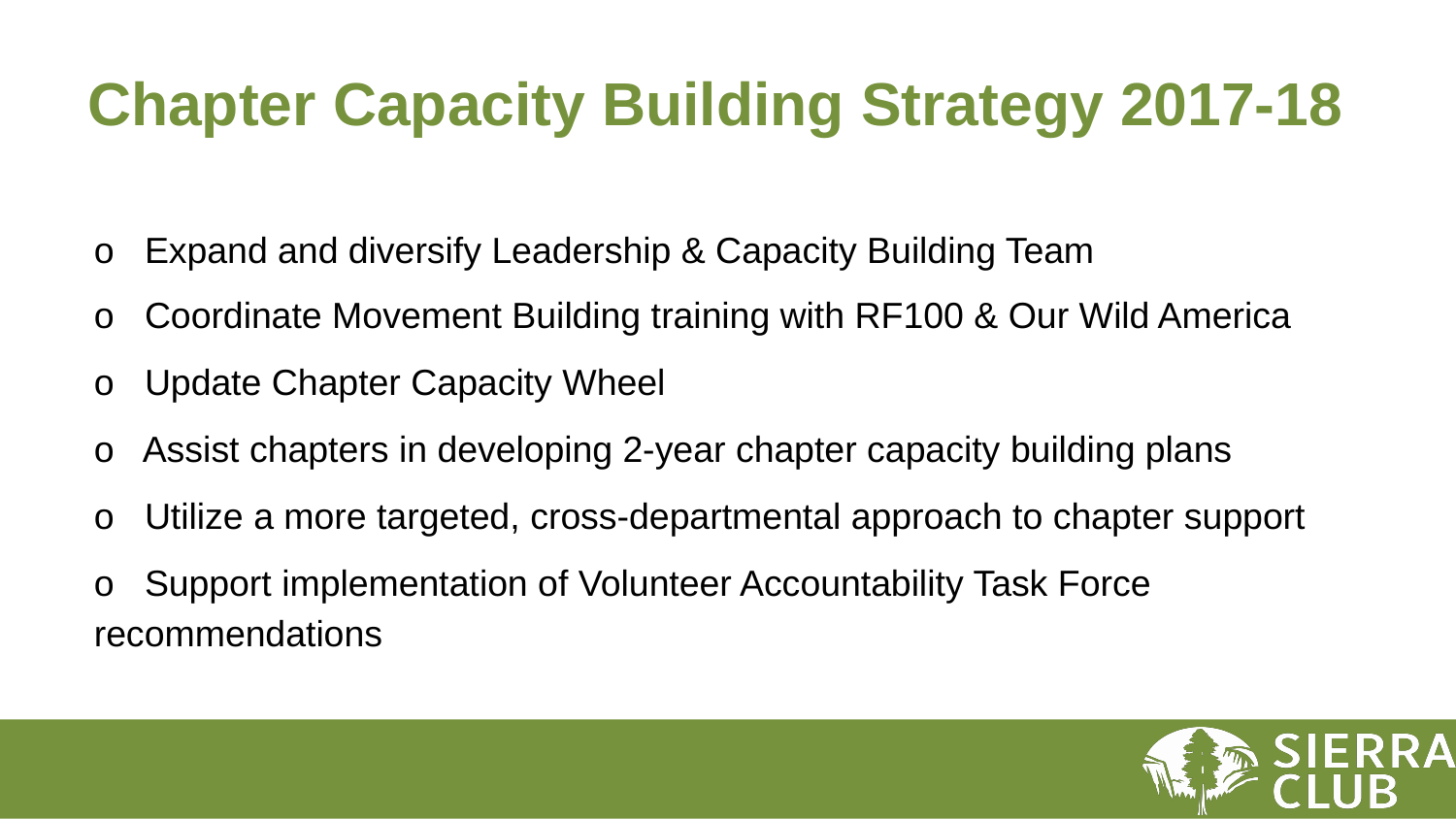

# Chapter Capacity Building Strategy 2017-18
o   Expand and diversify Leadership & Capacity Building Team

o   Coordinate Movement Building training with RF100 & Our Wild America

o   Update Chapter Capacity Wheel

o   Assist chapters in developing 2-year chapter capacity building plans

o   Utilize a more targeted, cross-departmental approach to chapter support

o   Support implementation of Volunteer Accountability Task Force recommendations